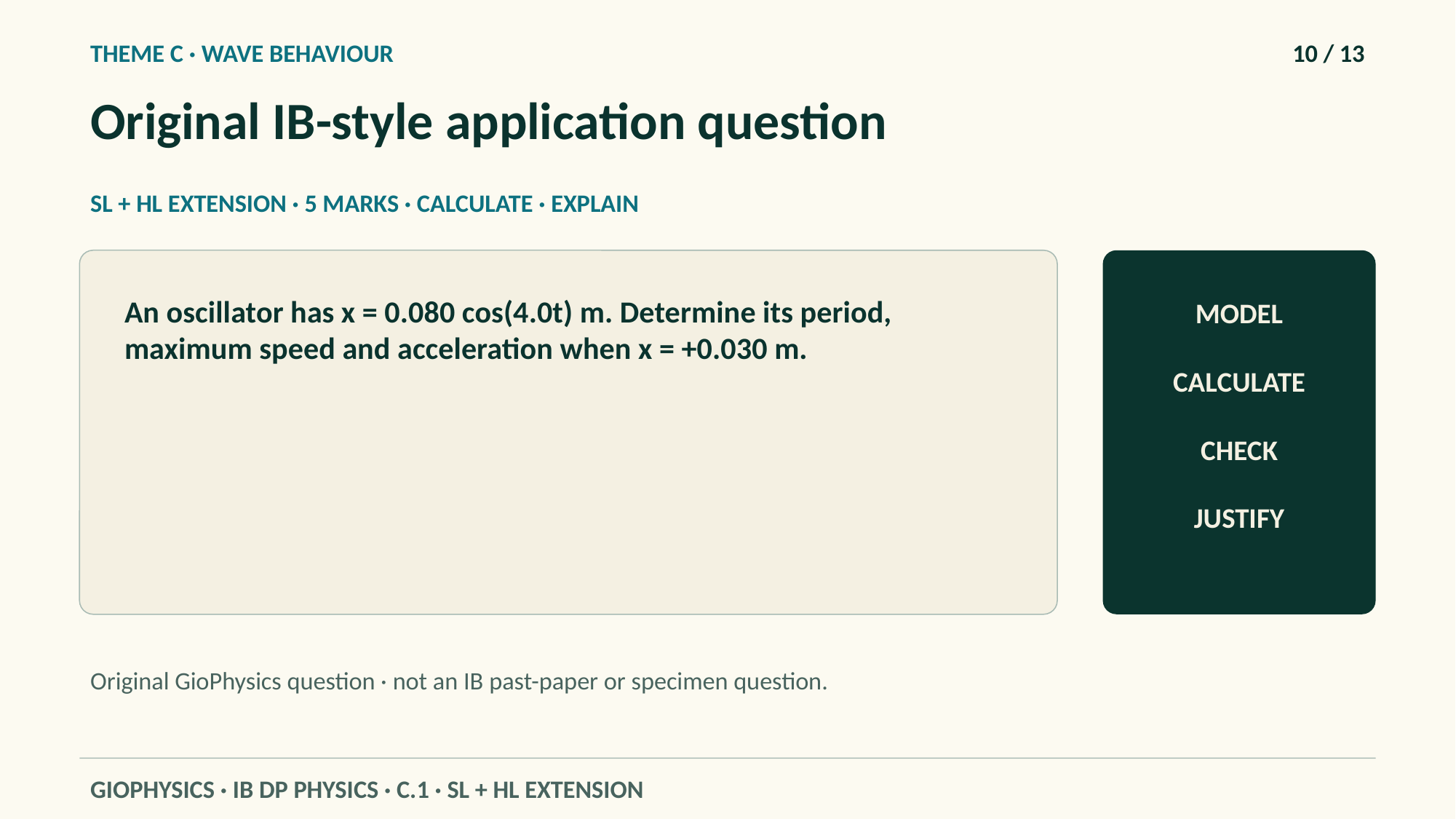

THEME C · WAVE BEHAVIOUR
10 / 13
Original IB-style application question
SL + HL EXTENSION · 5 MARKS · CALCULATE · EXPLAIN

An oscillator has x = 0.080 cos(4.0t) m. Determine its period, maximum speed and acceleration when x = +0.030 m.
MODEL

CALCULATE

CHECK

JUSTIFY
Original GioPhysics question · not an IB past-paper or specimen question.

GIOPHYSICS · IB DP PHYSICS · C.1 · SL + HL EXTENSION